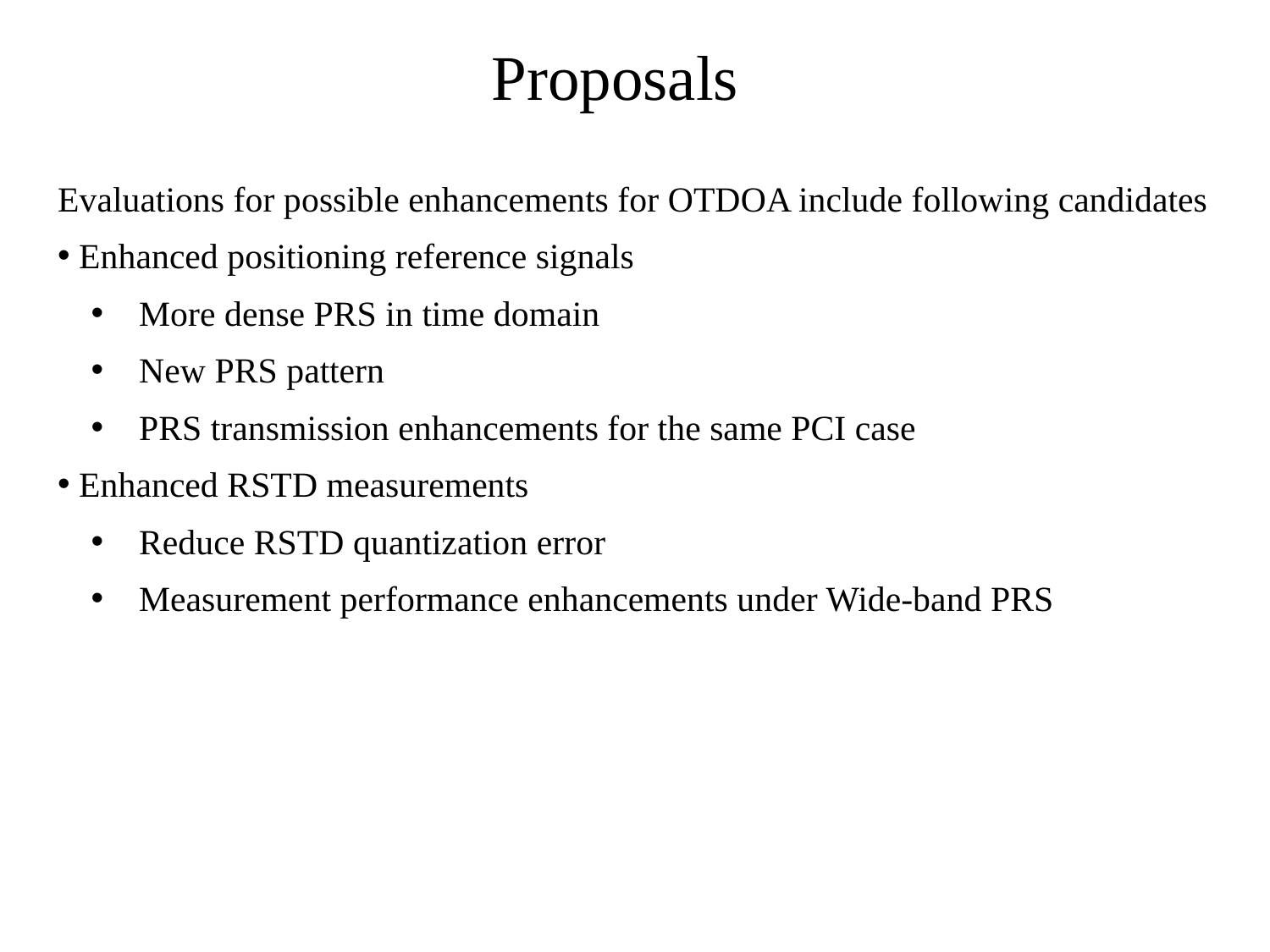

# Proposals
Evaluations for possible enhancements for OTDOA include following candidates
 Enhanced positioning reference signals
  More dense PRS in time domain
  New PRS pattern
  PRS transmission enhancements for the same PCI case
 Enhanced RSTD measurements
  Reduce RSTD quantization error
  Measurement performance enhancements under Wide-band PRS